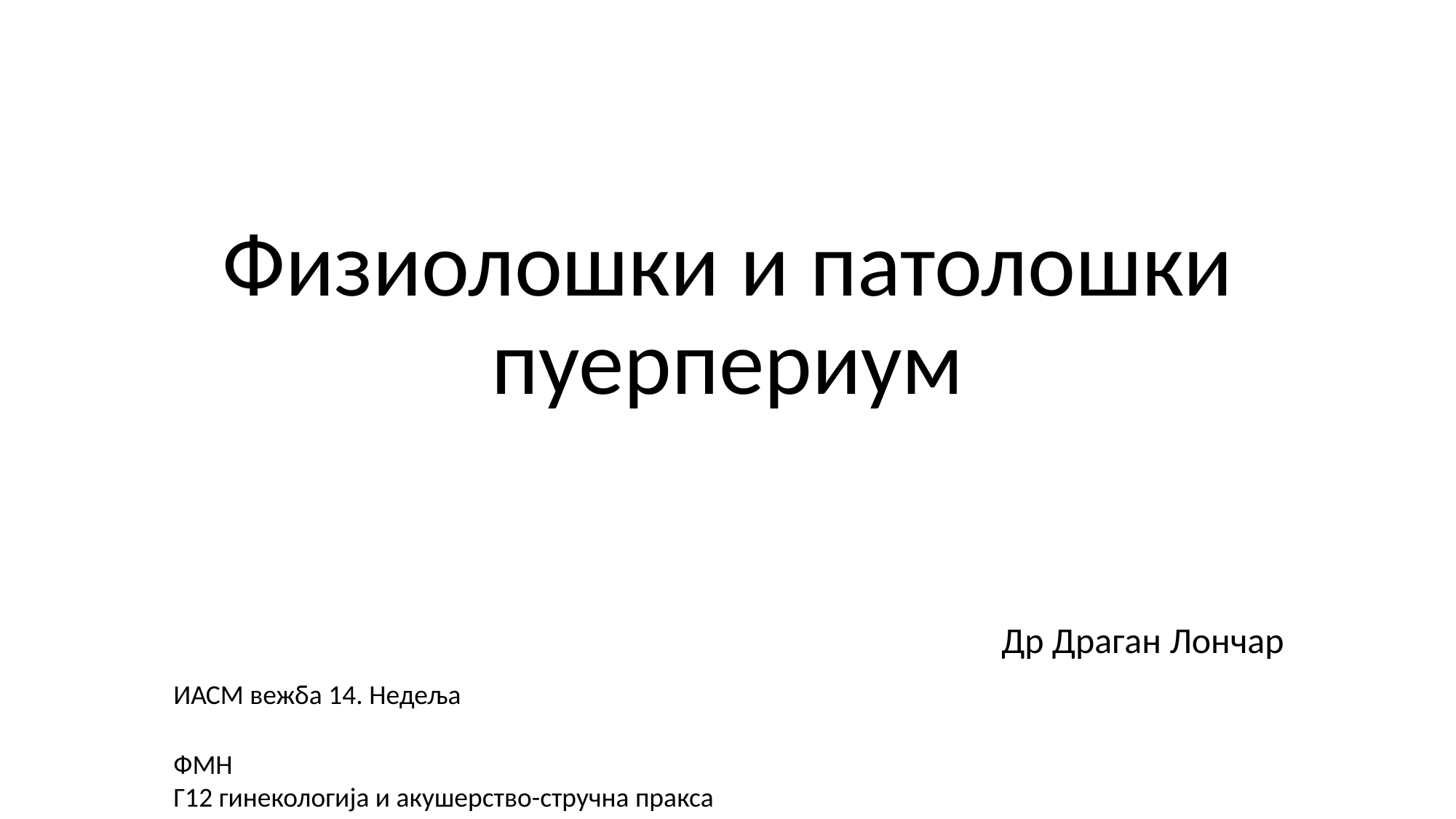

# Физиолошки и патолошки пуерпериум
Др Драган Лончар
ИАСМ вежба 14. Недеља
ФМН
Г12 гинекологија и акушерство-стручна пракса